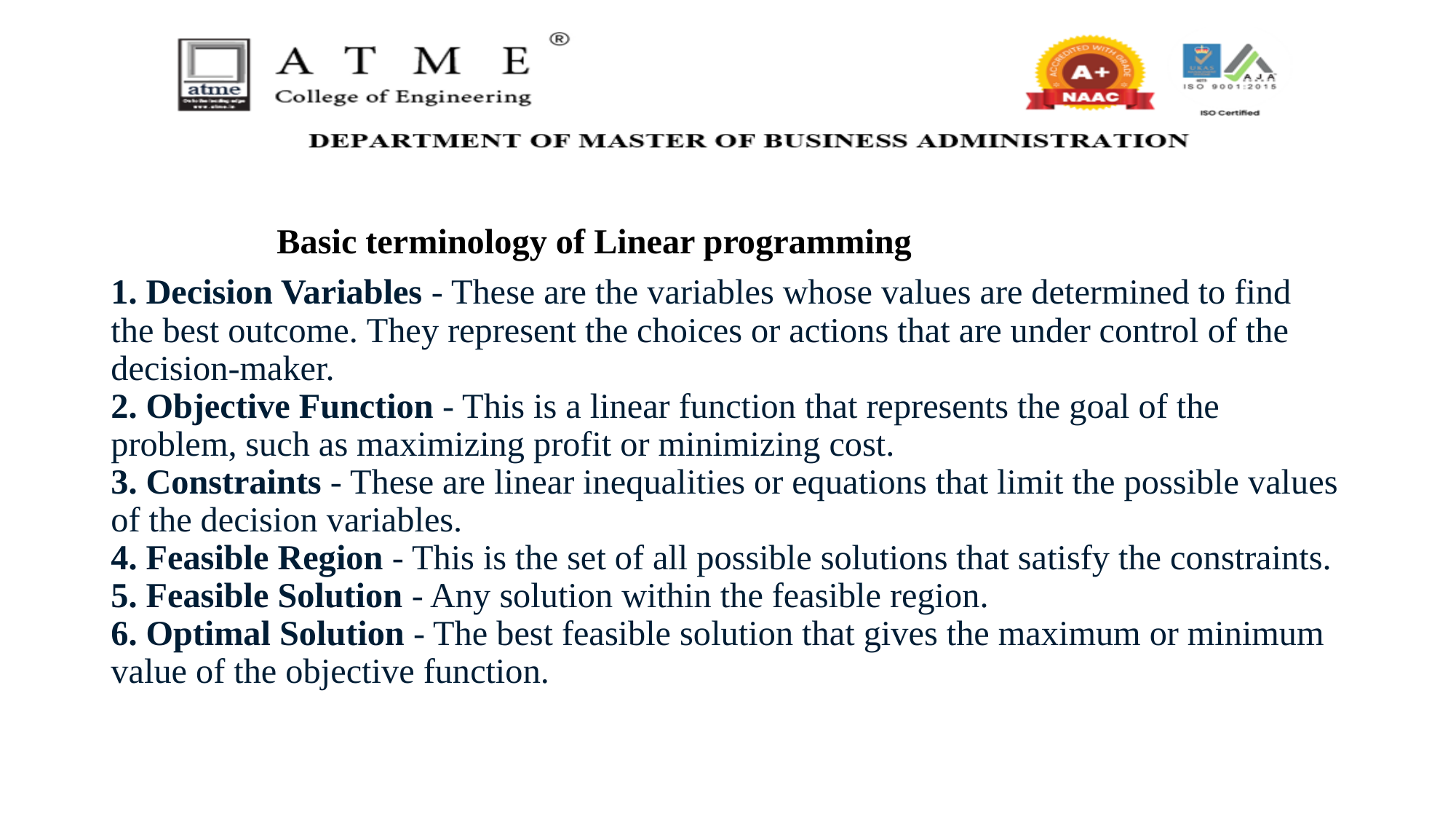

Basic terminology of Linear programming
1. Decision Variables - These are the variables whose values are determined to find the best outcome. They represent the choices or actions that are under control of the decision-maker.
2. Objective Function - This is a linear function that represents the goal of the problem, such as maximizing profit or minimizing cost.
3. Constraints - These are linear inequalities or equations that limit the possible values of the decision variables.
4. Feasible Region - This is the set of all possible solutions that satisfy the constraints.
5. Feasible Solution - Any solution within the feasible region.
6. Optimal Solution - The best feasible solution that gives the maximum or minimum value of the objective function.